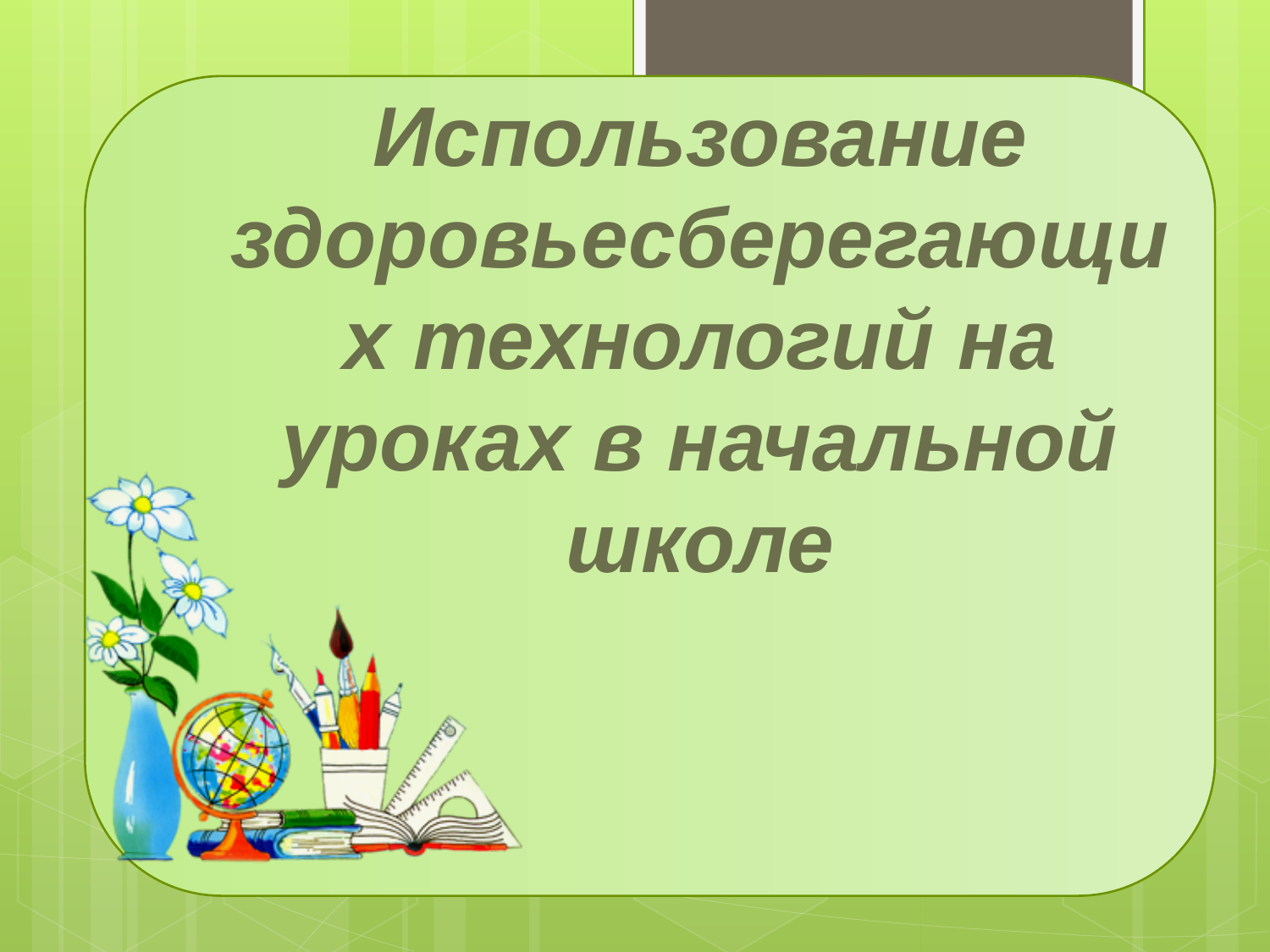

# Использование здоровьесберегающих технологий на уроках в начальной школе